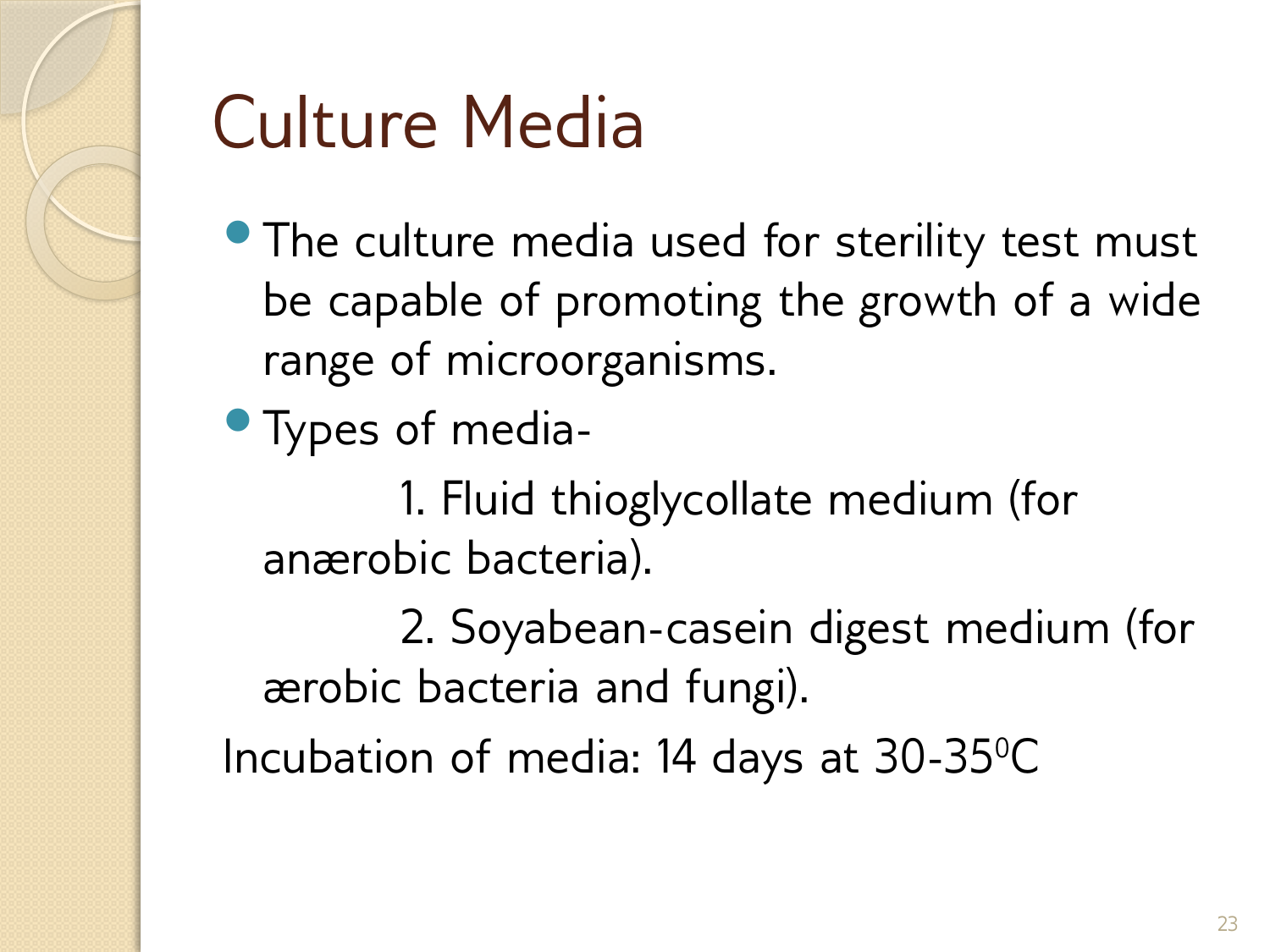

# Culture Media
The culture media used for sterility test must be capable of promoting the growth of a wide range of microorganisms.
Types of media-
            1. Fluid thioglycollate medium (for anaerobic bacteria).
            2. Soyabean-casein digest medium (for aerobic bacteria and fungi).
Incubation of media: 14 days at 30-350C

23